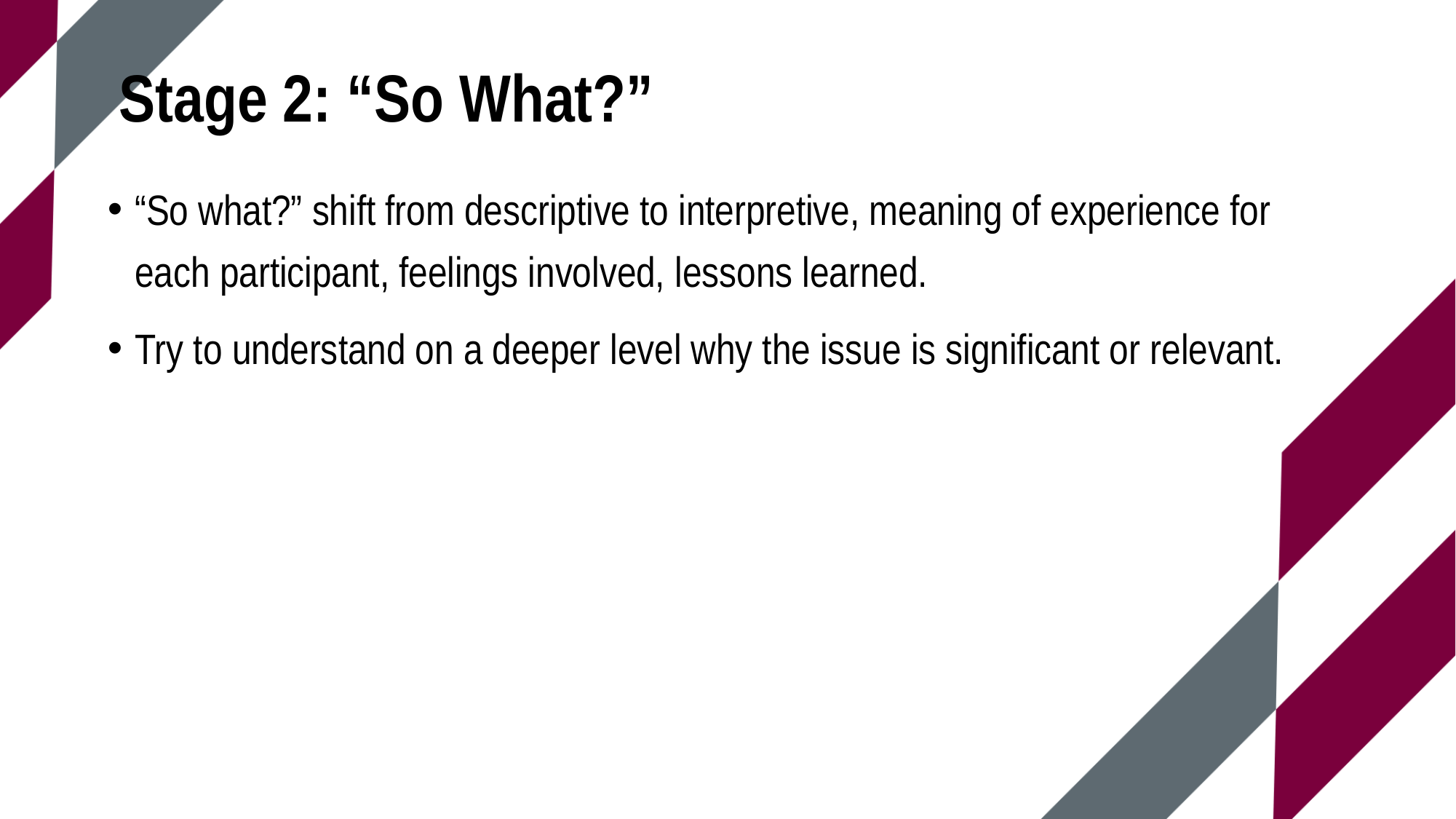

# Stage 2: “So What?”
“So what?” shift from descriptive to interpretive, meaning of experience for each participant, feelings involved, lessons learned.
Try to understand on a deeper level why the issue is significant or relevant.